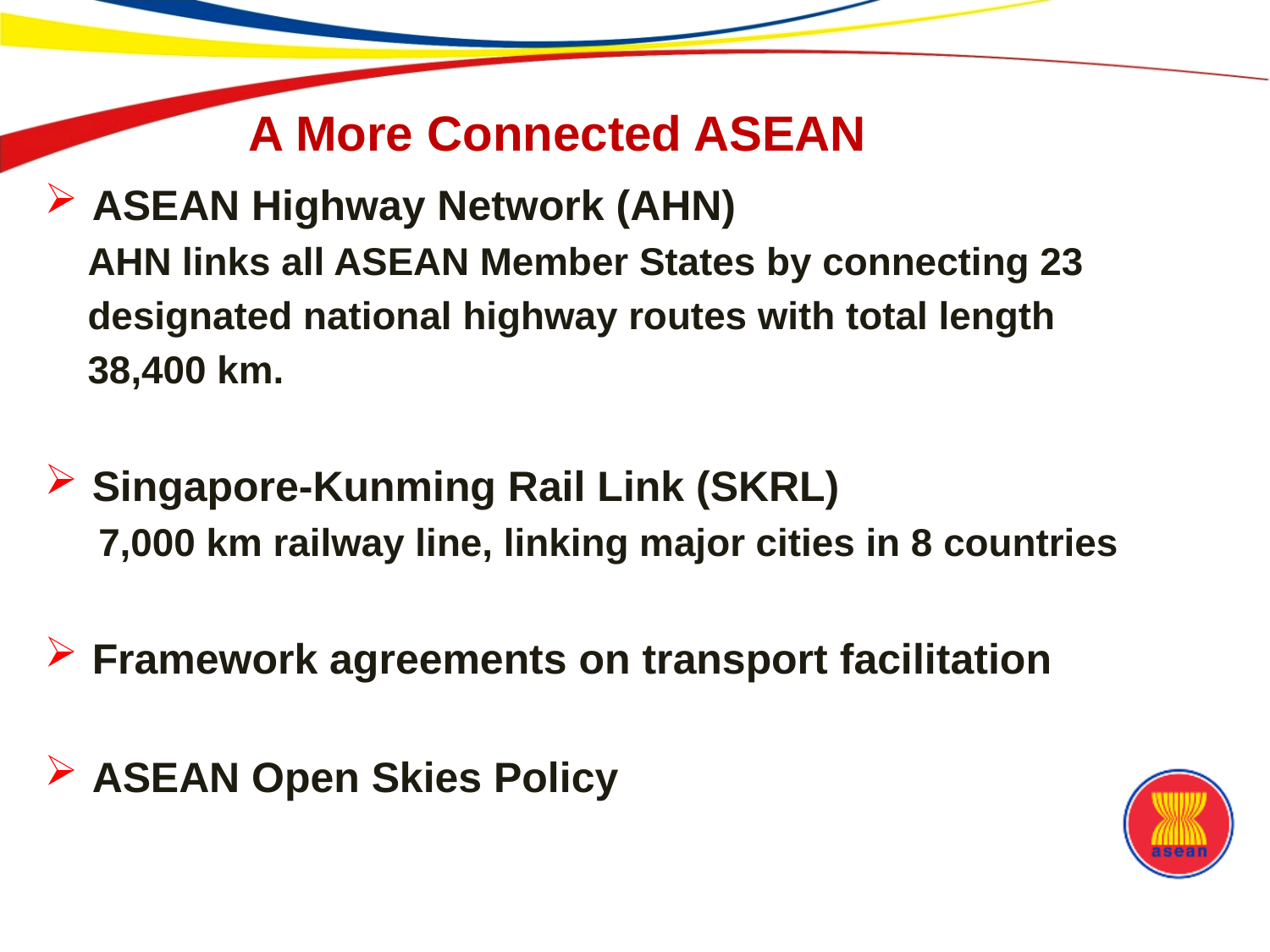

A More Connected ASEAN
ASEAN Highway Network (AHN)
    AHN links all ASEAN Member States by connecting 23
    designated national highway routes with total length
    38,400 km.

Singapore-Kunming Rail Link (SKRL)
     7,000 km railway line, linking major cities in 8 countries

Framework agreements on transport facilitation

ASEAN Open Skies Policy